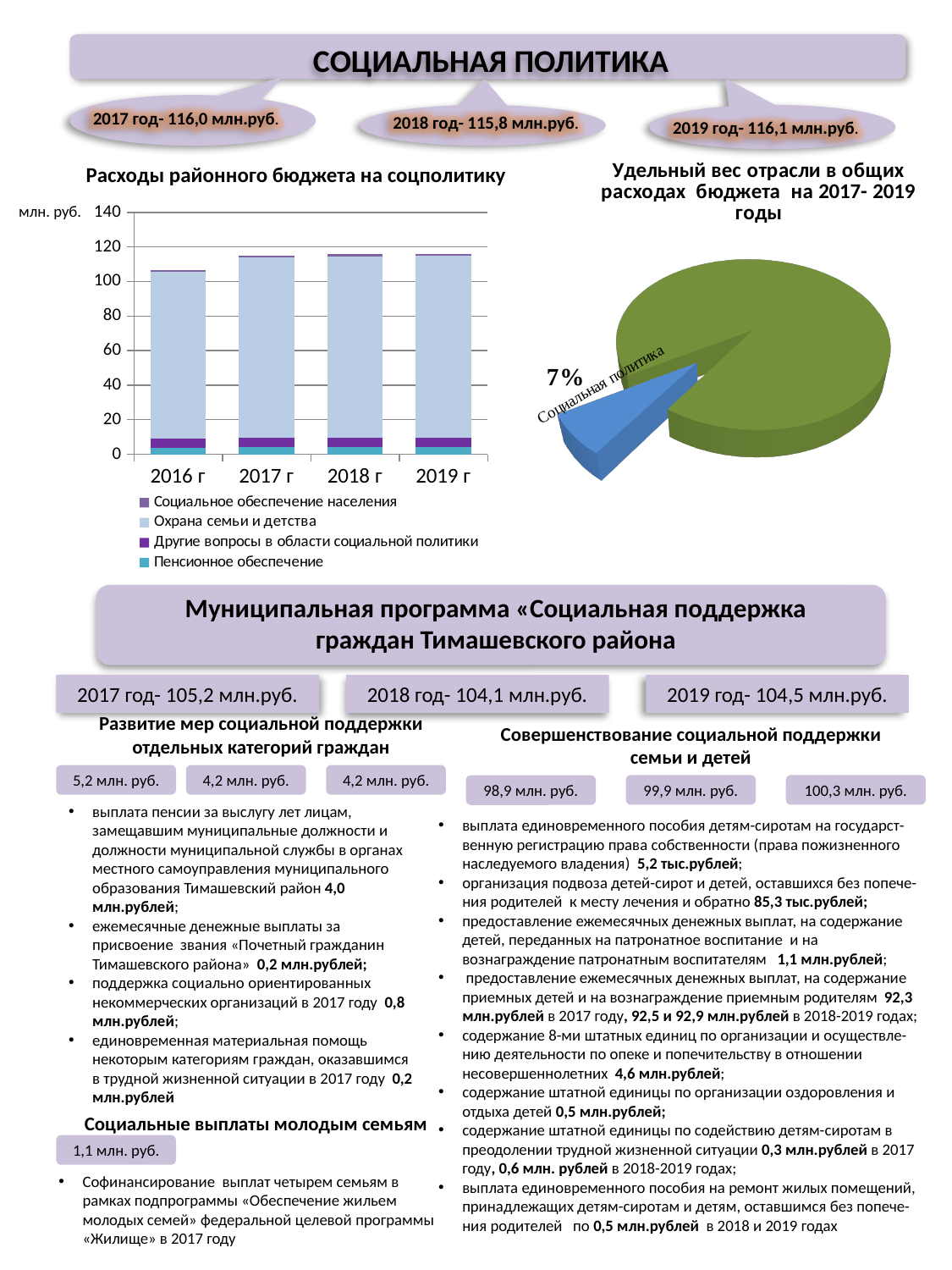

СОЦИАЛЬНАЯ ПОЛИТИКА

2017 год- 116,0 млн.руб.
2018 год- 115,8 млн.руб.

2019 год- 116,1 млн.руб.
Расходы районного бюджета на соцполитику

[unsupported chart]

### Chart

| Category | Пенсионное обеспечение | Другие вопросы в области социальной политики | Охрана семьи и детства | Социальное обеспечение населения |
|---|---|---|---|---|
| 2016 г | 3.6 | 5.4 | 96.7 | 0.8 |
| 2017 г | 4.0 | 5.4 | 104.6 | 0.9 |
| 2018 г | 4.0 | 5.7 | 104.9 | 1.2 |
| 2019 г | 4.0 | 5.7 | 105.2 | 1.2 |
млн. руб.

Муниципальная программа «Социальная поддержка граждан Тимашевского района
2017 год- 105,2 млн.руб.
2018 год- 104,1 млн.руб.
2019 год- 104,5 млн.руб.
Развитие мер социальной поддержки отдельных категорий граждан
Совершенствование социальной поддержки семьи и детей
5,2 млн. руб.
4,2 млн. руб.
4,2 млн. руб.
99,9 млн. руб.
100,3 млн. руб.
98,9 млн. руб.
выплата пенсии за выслугу лет лицам, замещавшим муниципальные должности и должности муниципальной службы в органах местного самоуправления муниципального образования Тимашевский район 4,0 млн.рублей;
ежемесячные денежные выплаты за присвоение  звания «Почетный гражданин Тимашевского района»  0,2 млн.рублей;
поддержка социально ориентированных некоммерческих организаций в 2017 году  0,8 млн.рублей;
единовременная материальная помощь некоторым категориям граждан, оказавшимся в трудной жизненной ситуации в 2017 году  0,2 млн.рублей

выплата единовременного пособия детям-сиротам на государст-венную регистрацию права собственности (права пожизненного наследуемого владения)  5,2 тыс.рублей;
организация подвоза детей-сирот и детей, оставшихся без попече-ния родителей  к месту лечения и обратно 85,3 тыс.рублей;
предоставление ежемесячных денежных выплат, на содержание детей, переданных на патронатное воспитание  и на вознаграждение патронатным воспитателям   1,1 млн.рублей;
 предоставление ежемесячных денежных выплат, на содержание приемных детей и на вознаграждение приемным родителям  92,3 млн.рублей в 2017 году, 92,5 и 92,9 млн.рублей в 2018-2019 годах;
содержание 8-ми штатных единиц по организации и осуществле-нию деятельности по опеке и попечительству в отношении несовершеннолетних  4,6 млн.рублей;
содержание штатной единицы по организации оздоровления и отдыха детей 0,5 млн.рублей;
содержание штатной единицы по содействию детям-сиротам в преодолении трудной жизненной ситуации 0,3 млн.рублей в 2017 году, 0,6 млн. рублей в 2018-2019 годах;
выплата единовременного пособия на ремонт жилых помещений, принадлежащих детям-сиротам и детям, оставшимся без попече-ния родителей   по 0,5 млн.рублей  в 2018 и 2019 годах
Социальные выплаты молодым семьям
1,1 млн. руб.
Софинансирование  выплат четырем семьям в рамках подпрограммы «Обеспечение жильем молодых семей» федеральной целевой программы «Жилище» в 2017 году